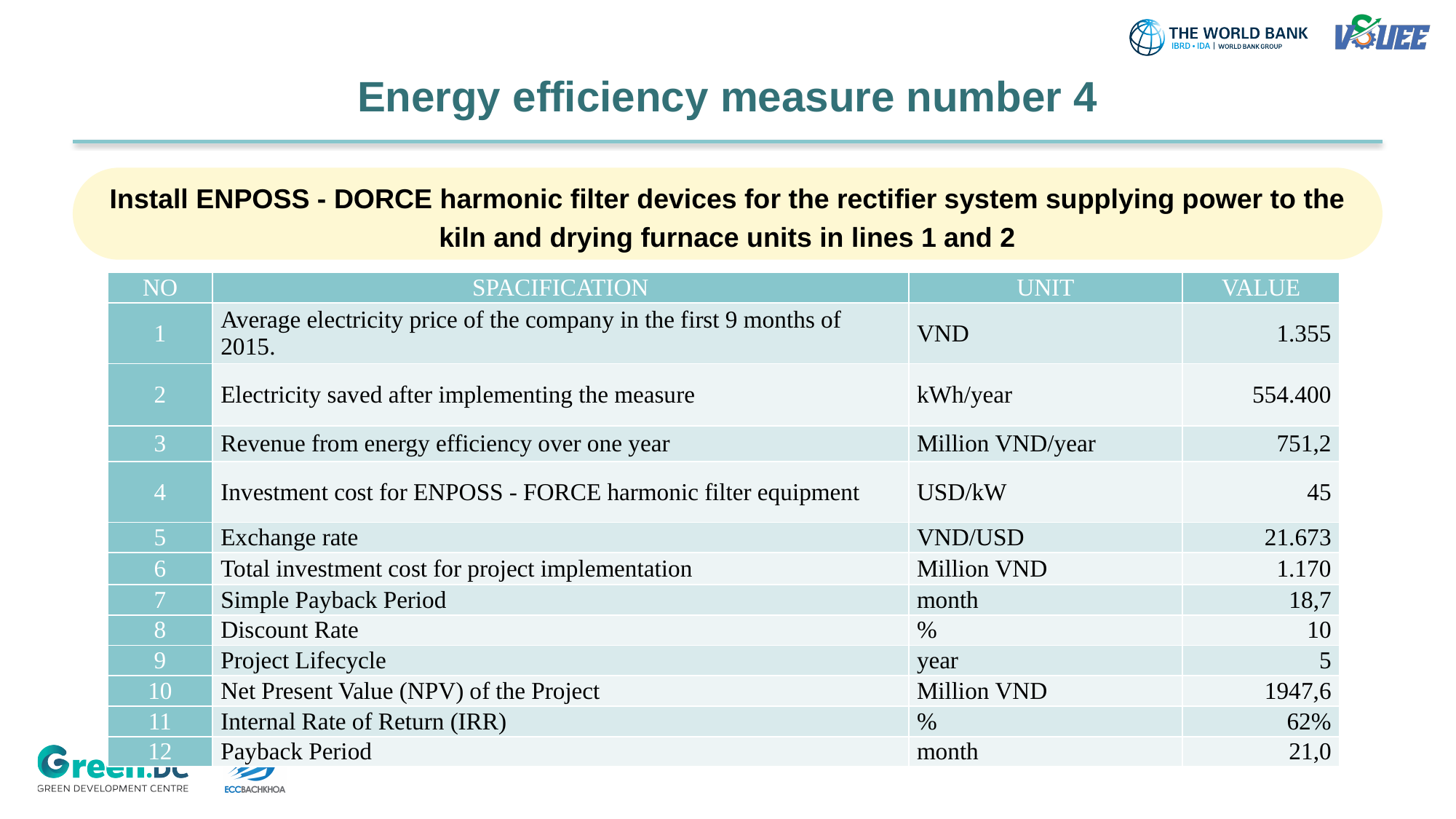

# Energy efficiency measure number 4
Install ENPOSS - DORCE harmonic filter devices for the rectifier system supplying power to the kiln and drying furnace units in lines 1 and 2
| NO | SPACIFICATION | UNIT | VALUE |
| --- | --- | --- | --- |
| 1 | Average electricity price of the company in the first 9 months of 2015. | VND | 1.355 |
| 2 | Electricity saved after implementing the measure | kWh/year | 554.400 |
| 3 | Revenue from energy efficiency over one year | Million VND/year | 751,2 |
| 4 | Investment cost for ENPOSS - FORCE harmonic filter equipment | USD/kW | 45 |
| 5 | Exchange rate | VND/USD | 21.673 |
| 6 | Total investment cost for project implementation | Million VND | 1.170 |
| 7 | Simple Payback Period | month | 18,7 |
| 8 | Discount Rate | % | 10 |
| 9 | Project Lifecycle | year | 5 |
| 10 | Net Present Value (NPV) of the Project | Million VND | 1947,6 |
| 11 | Internal Rate of Return (IRR) | % | 62% |
| 12 | Payback Period | month | 21,0 |